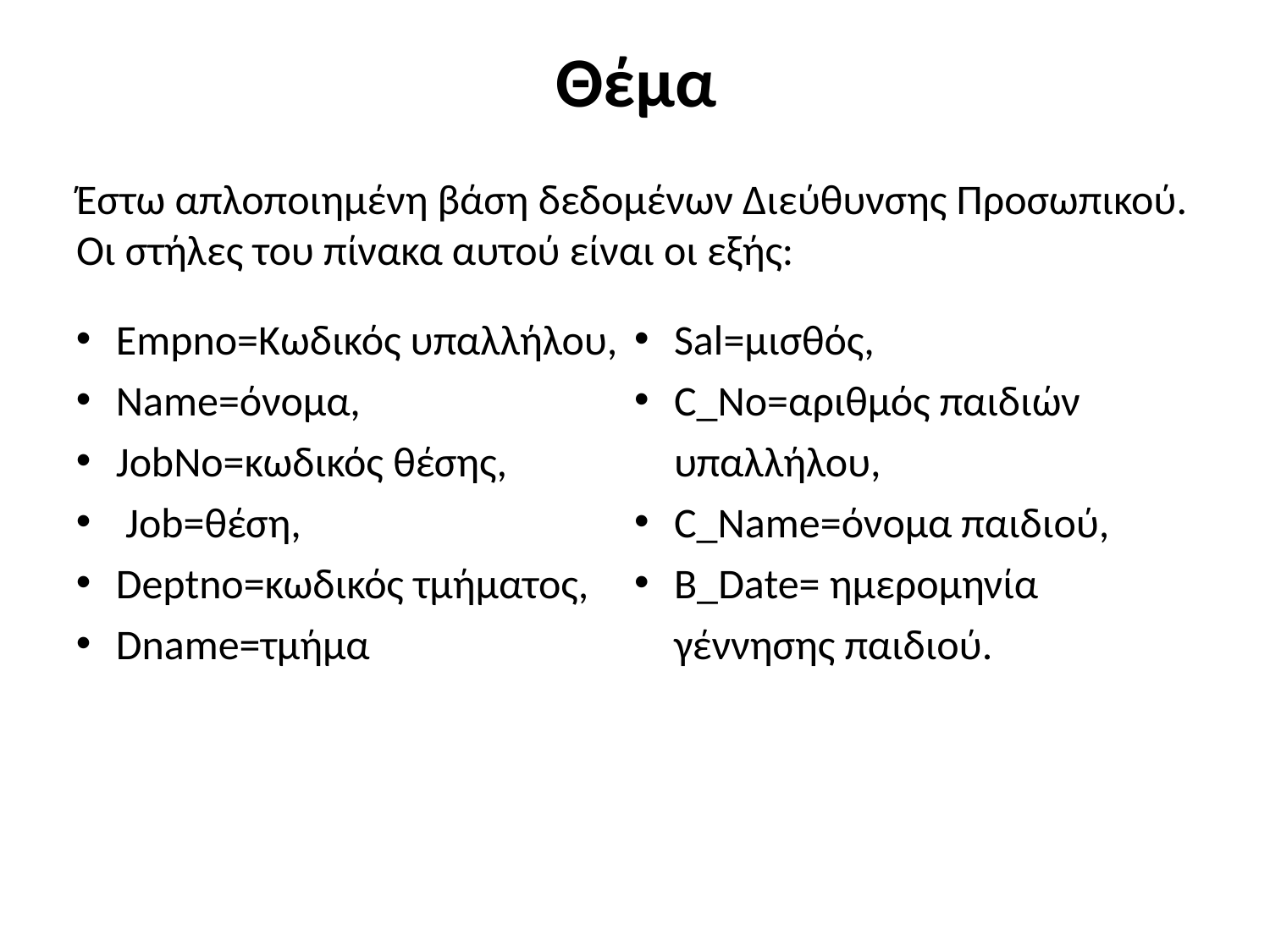

# Θέμα
Έστω απλοποιημένη βάση δεδομένων Διεύθυνσης Προσωπικού. Οι στήλες του πίνακα αυτού είναι οι εξής:

Empno=Κωδικός υπαλλήλου,
Name=όνομα,
JobNo=κωδικός θέσης,
 Job=θέση,
Deptno=κωδικός τμήματος,
Dname=τμήμα

Sal=μισθός,
C_No=αριθμός παιδιών υπαλλήλου,
C_Name=όνομα παιδιού,
B_Date= ημερομηνία γέννησης παιδιού.